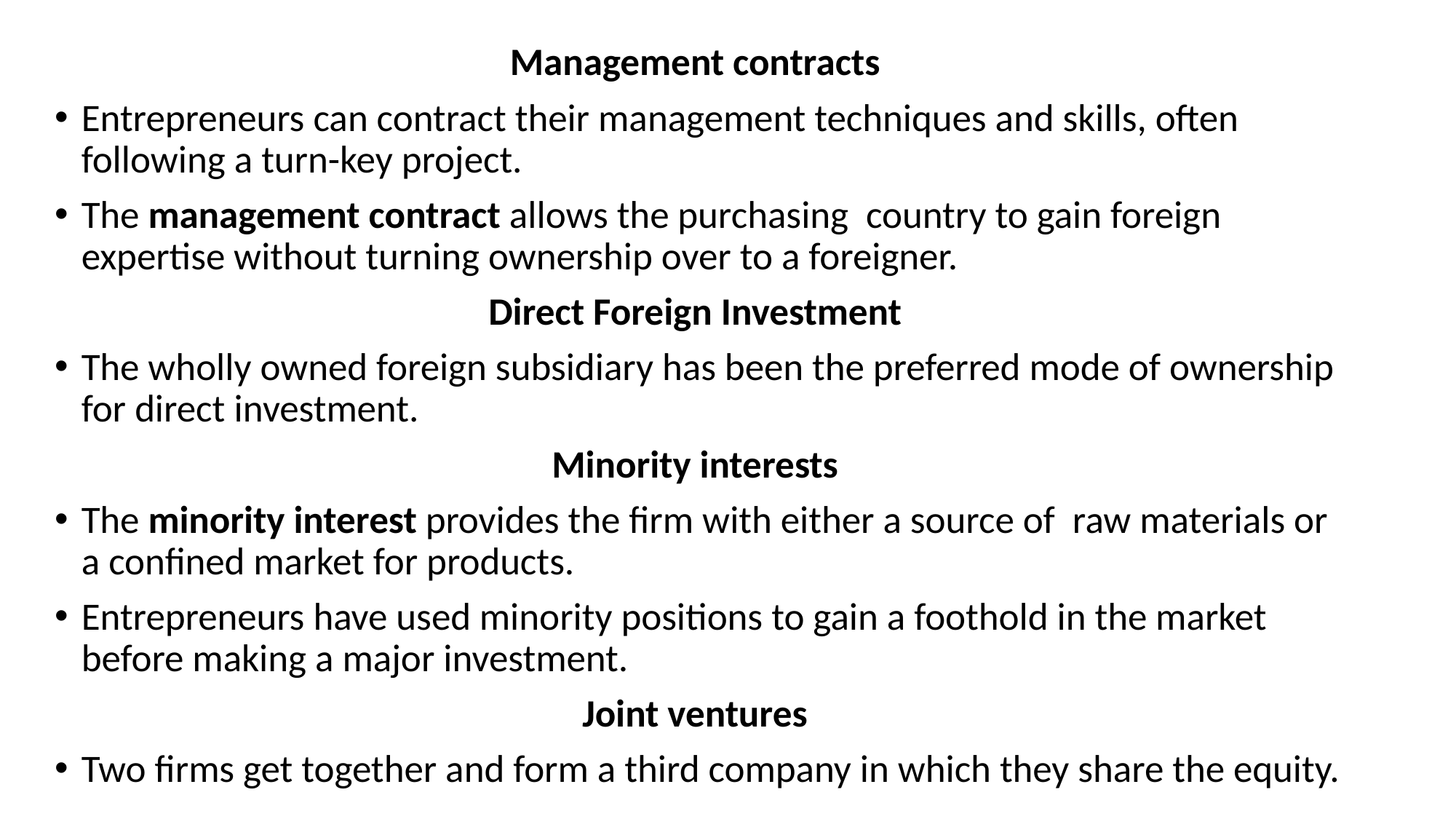

Management contracts
Entrepreneurs can contract their management techniques and skills, often following a turn-key project.
The management contract allows the purchasing  country to gain foreign expertise without turning ownership over to a foreigner.
Direct Foreign Investment
The wholly owned foreign subsidiary has been the preferred mode of ownership for direct investment.
Minority interests
The minority interest provides the firm with either a source of  raw materials or a confined market for products.
Entrepreneurs have used minority positions to gain a foothold in the market before making a major investment.
Joint ventures
Two firms get together and form a third company in which they share the equity.